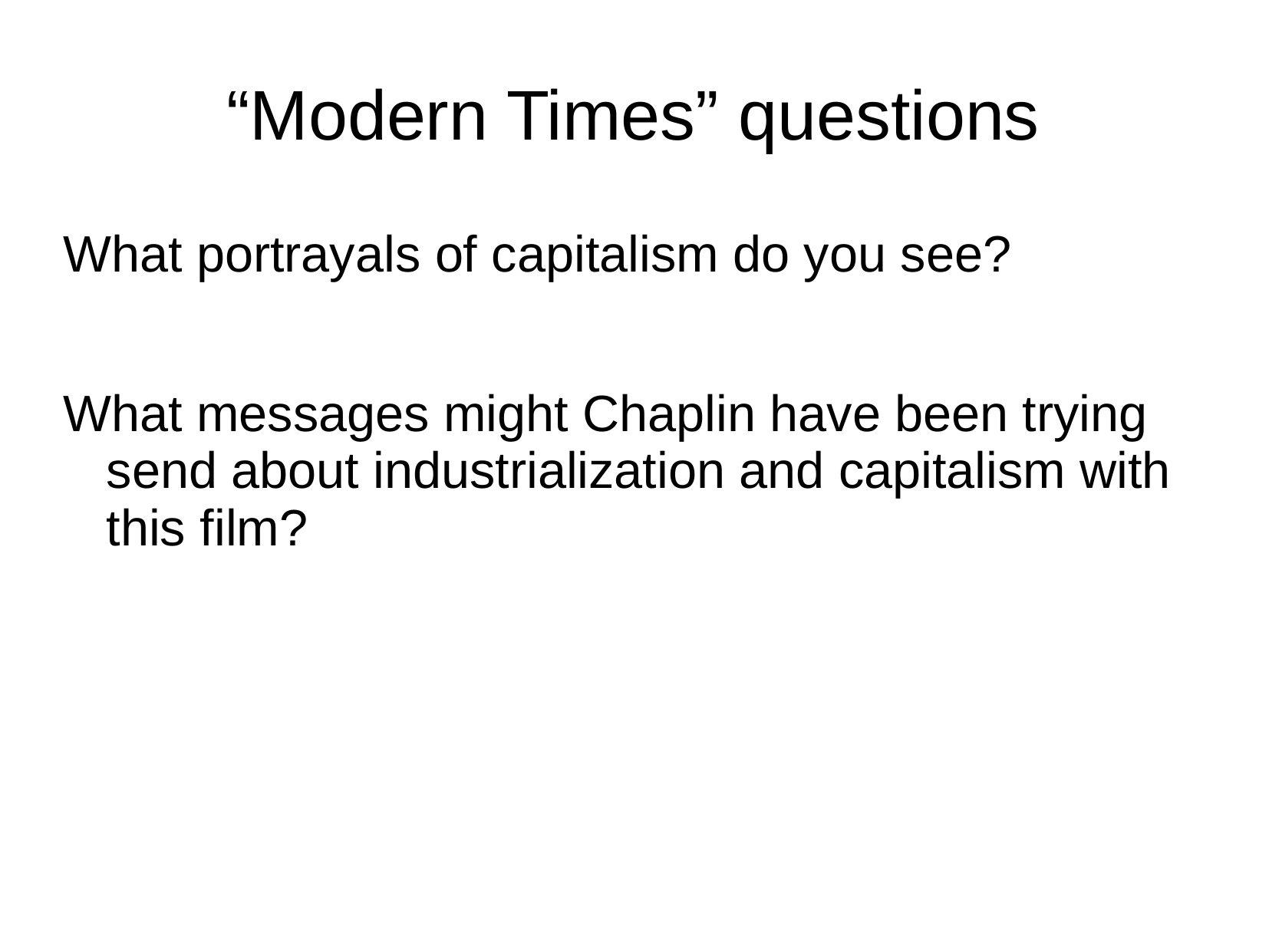

# “Modern Times” questions
What portrayals of capitalism do you see?

What messages might Chaplin have been trying send about industrialization and capitalism with this film?